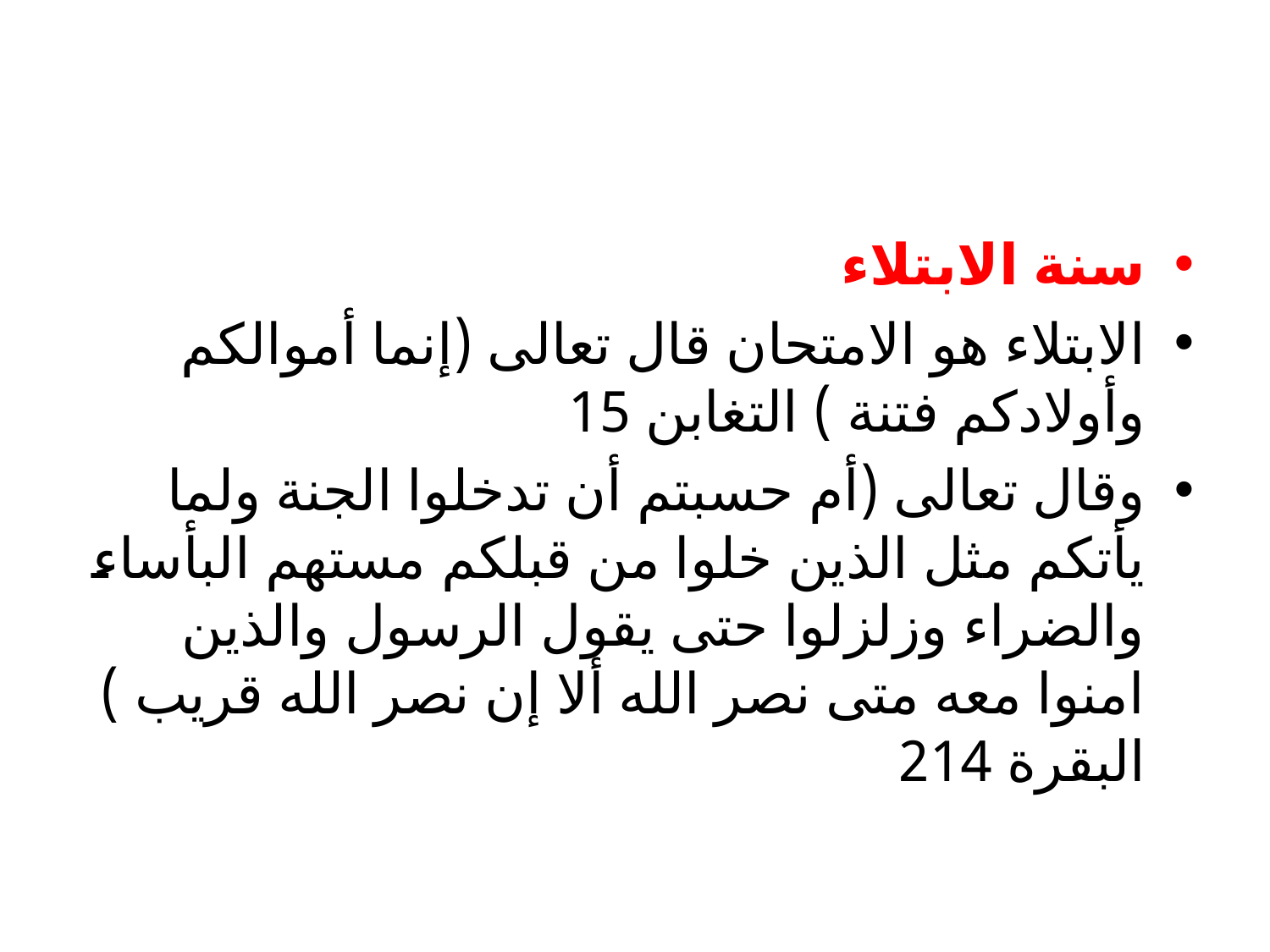

سنة الابتلاء
الابتلاء هو الامتحان قال تعالى (إنما أموالكم وأولادكم فتنة ) التغابن 15
وقال تعالى (أم حسبتم أن تدخلوا الجنة ولما يأتكم مثل الذين خلوا من قبلكم مستهم البأساء والضراء وزلزلوا حتى يقول الرسول والذين امنوا معه متى نصر الله ألا إن نصر الله قريب ) البقرة 214